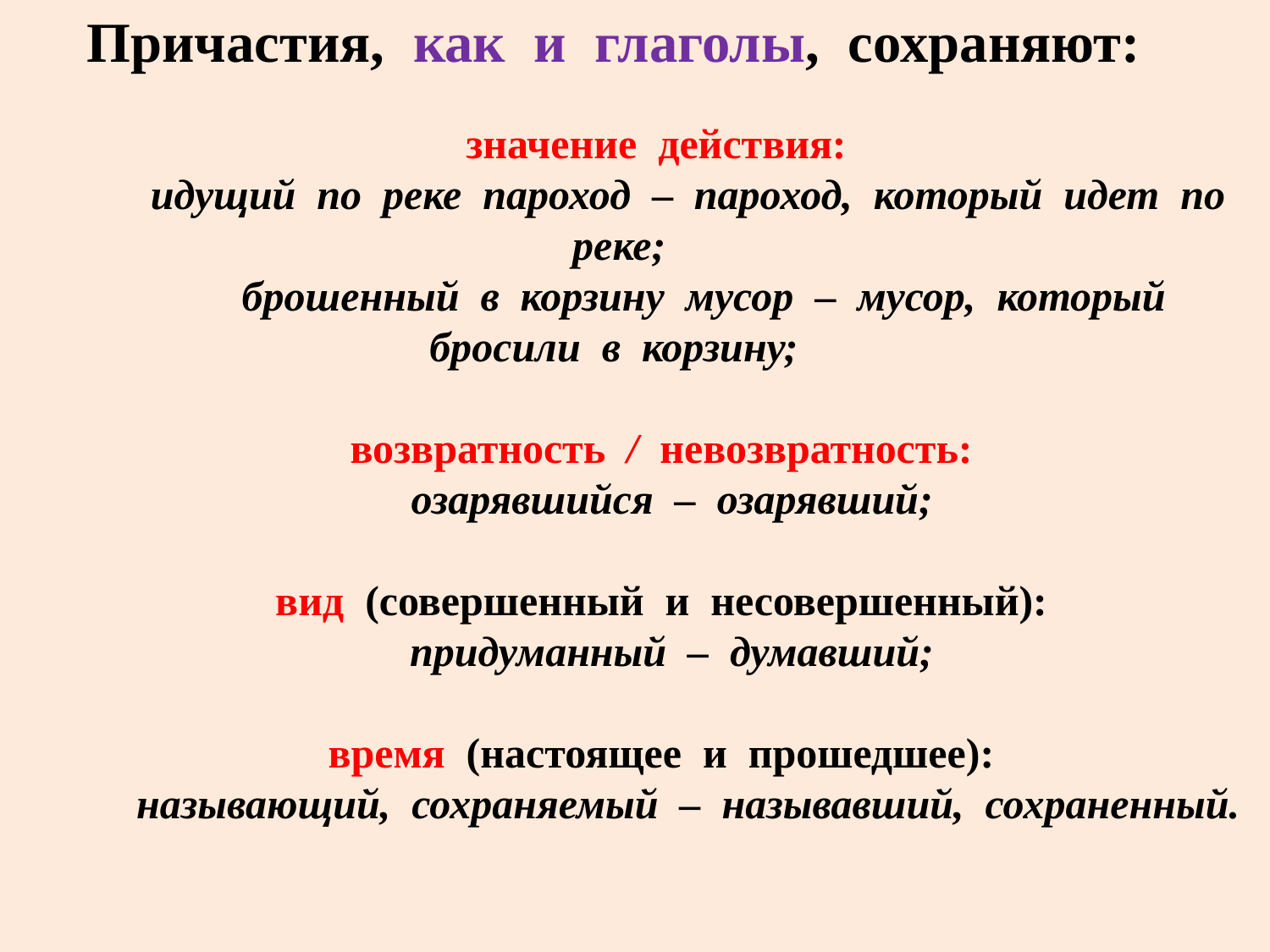

Причастия,  как  и  глаголы,  сохраняют:
         значение  действия:    
           идущий  по  реке  пароход  –  пароход,  который  идет  по  реке;   
              брошенный  в  корзину  мусор  –  мусор,  который  бросили  в  корзину;    
         возвратность  /  невозвратность:    
           озарявшийся  –  озарявший;    
         вид  (совершенный  и  несовершенный):    
           придуманный  –  думавший;    
         время  (настоящее  и  прошедшее):    
           называющий,  сохраняемый  –  называвший,  сохраненный.